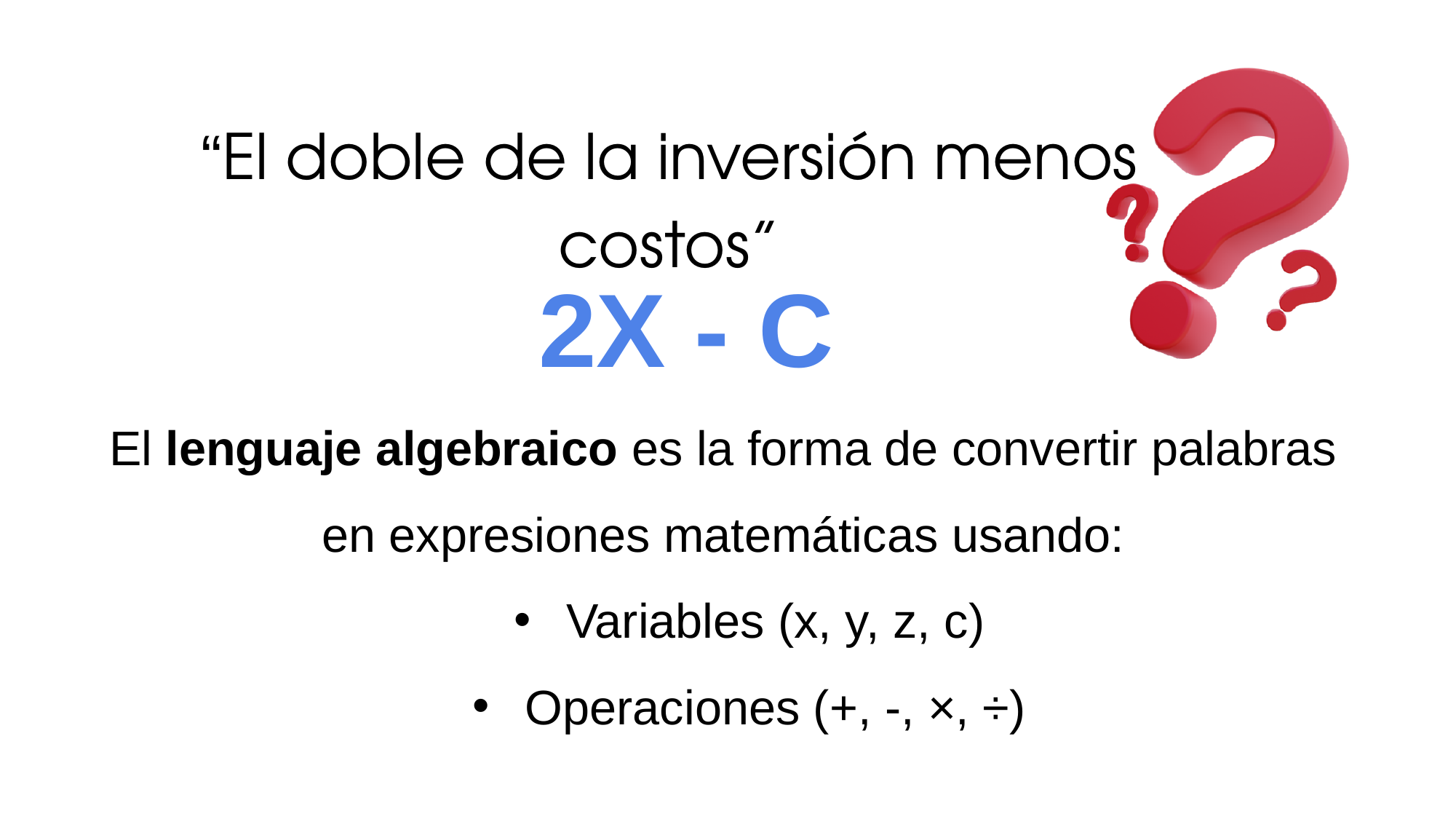

“El doble de la inversión menos costos”
2X - C
El lenguaje algebraico es la forma de convertir palabras en expresiones matemáticas usando:
Variables (x, y, z, c)
Operaciones (+, -, ×, ÷)